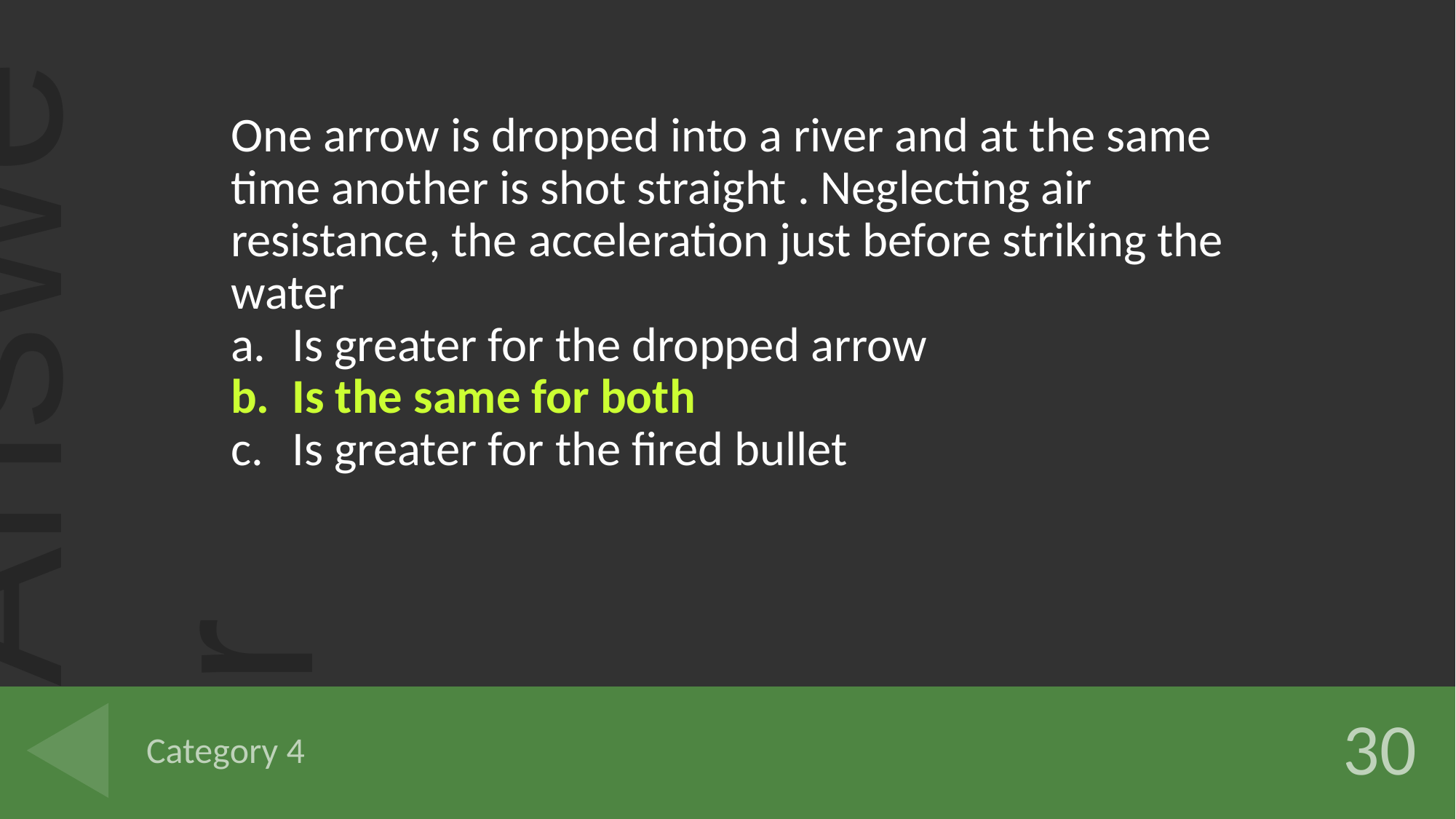

One arrow is dropped into a river and at the same time another is shot straight . Neglecting air resistance, the acceleration just before striking the water
Is greater for the dropped arrow
Is the same for both
Is greater for the fired bullet
# Category 4
30